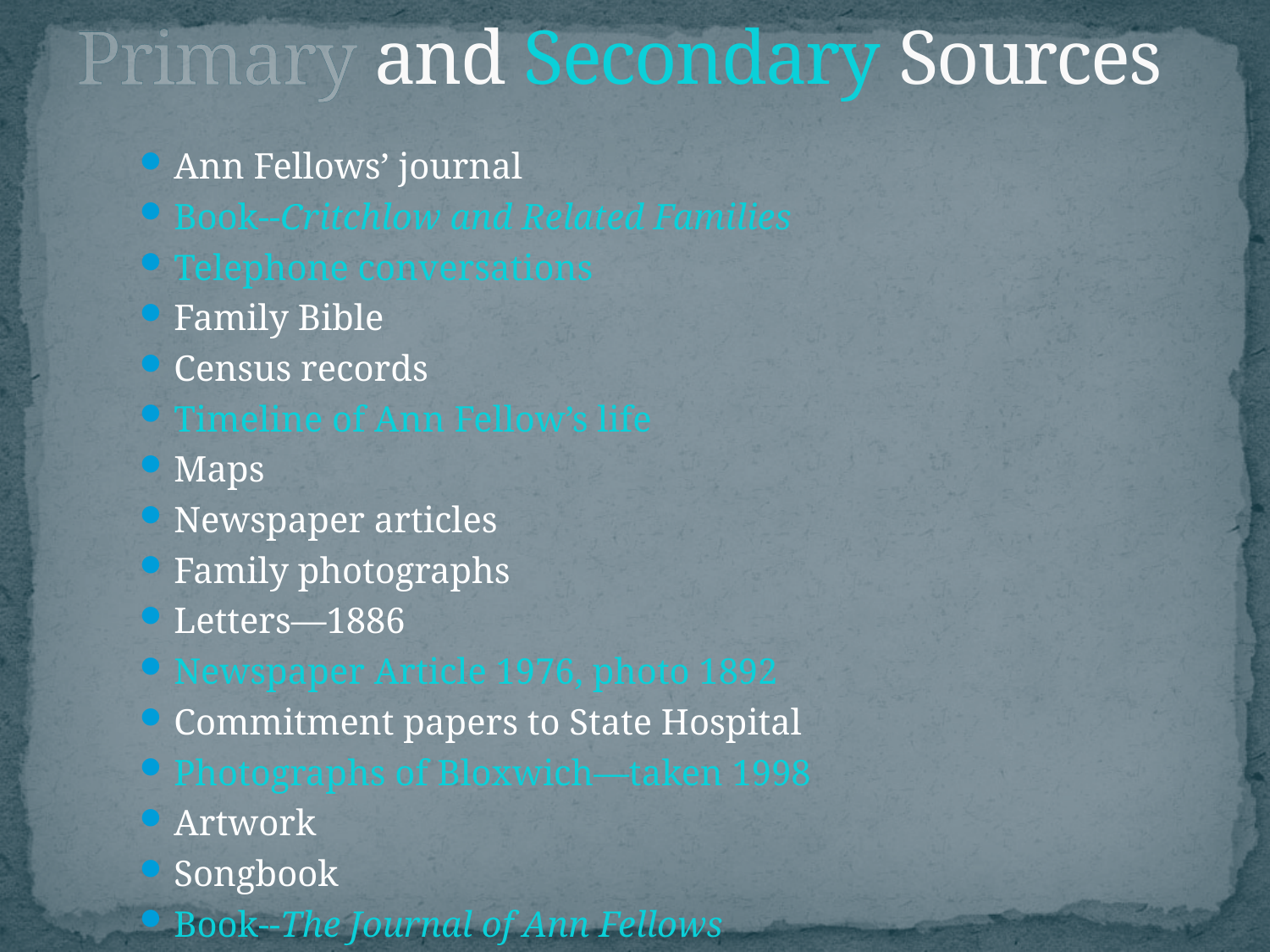

# Primary and Secondary Sources
Ann Fellows’ journal
Book--Critchlow and Related Families
Telephone conversations
Family Bible
Census records
Timeline of Ann Fellow’s life
Maps
Newspaper articles
Family photographs
Letters—1886
Newspaper Article 1976, photo 1892
Commitment papers to State Hospital
Photographs of Bloxwich—taken 1998
Artwork
Songbook
Book--The Journal of Ann Fellows